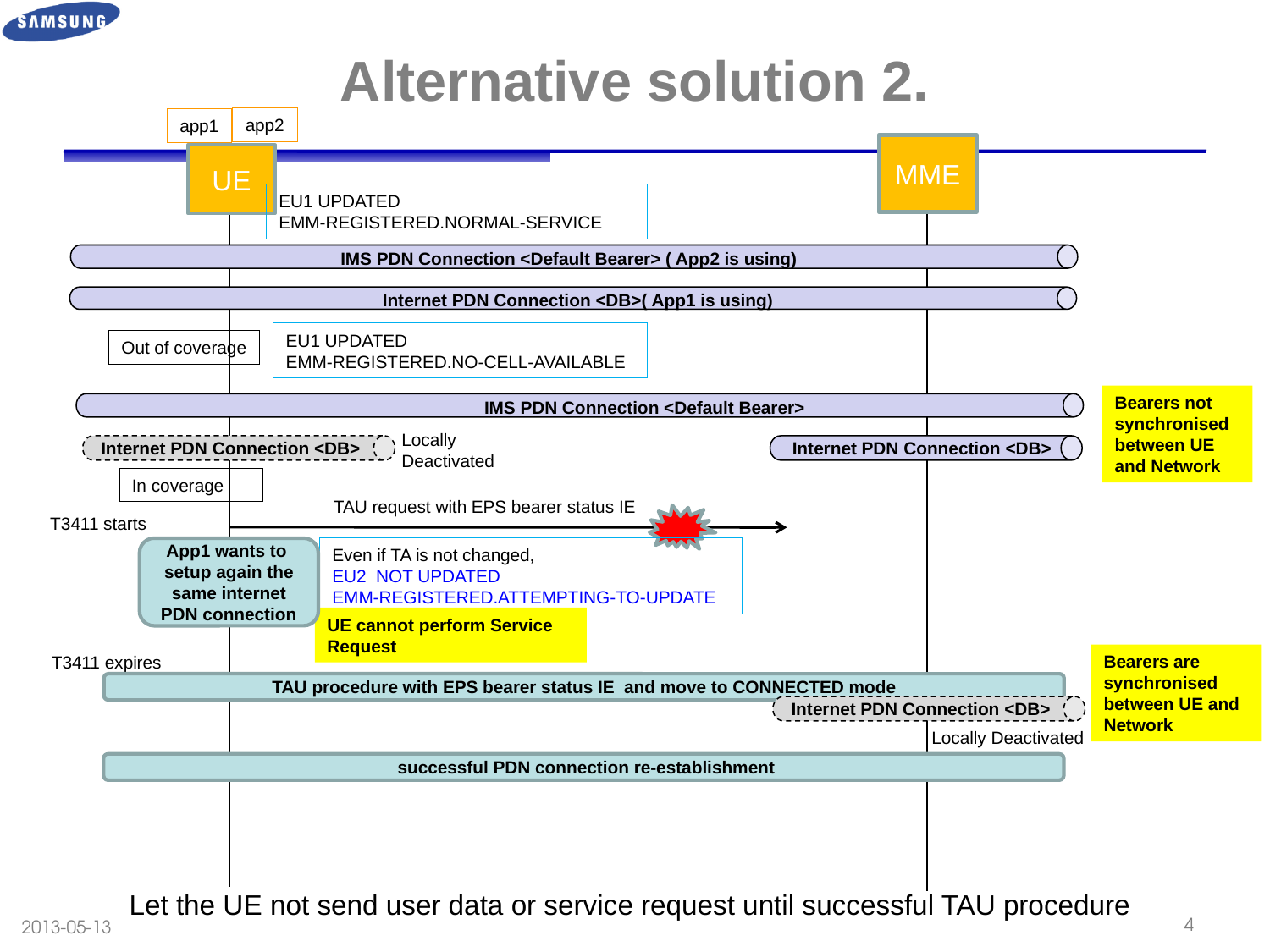

Alternative solution 2.
app2
app1
MME
UE
EU1 UPDATED
EMM-REGISTERED.NORMAL-SERVICE
IMS PDN Connection <Default Bearer> ( App2 is using)
Internet PDN Connection <DB>( App1 is using)

EU1 UPDATED
EMM-REGISTERED.NO-CELL-AVAILABLE
Out of coverage
Bearers not synchronised between UE and Network
IMS PDN Connection <Default Bearer>
Locally Deactivated
Internet PDN Connection <DB>
Internet PDN Connection <DB>
In coverage
TAU request with EPS bearer status IE

T3411 starts
Even if TA is not changed,
EU2  NOT UPDATED
EMM-REGISTERED.ATTEMPTING-TO-UPDATE
App1 wants to  setup again the same internet PDN connection

UE cannot perform Service Request
Bearers are synchronised between UE and Network
T3411 expires
 TAU procedure with EPS bearer status IE  and move to CONNECTED mode
Internet PDN Connection <DB>
Locally Deactivated
 successful PDN connection re-establishment
Let the UE not send user data or service request until successful TAU procedure
4